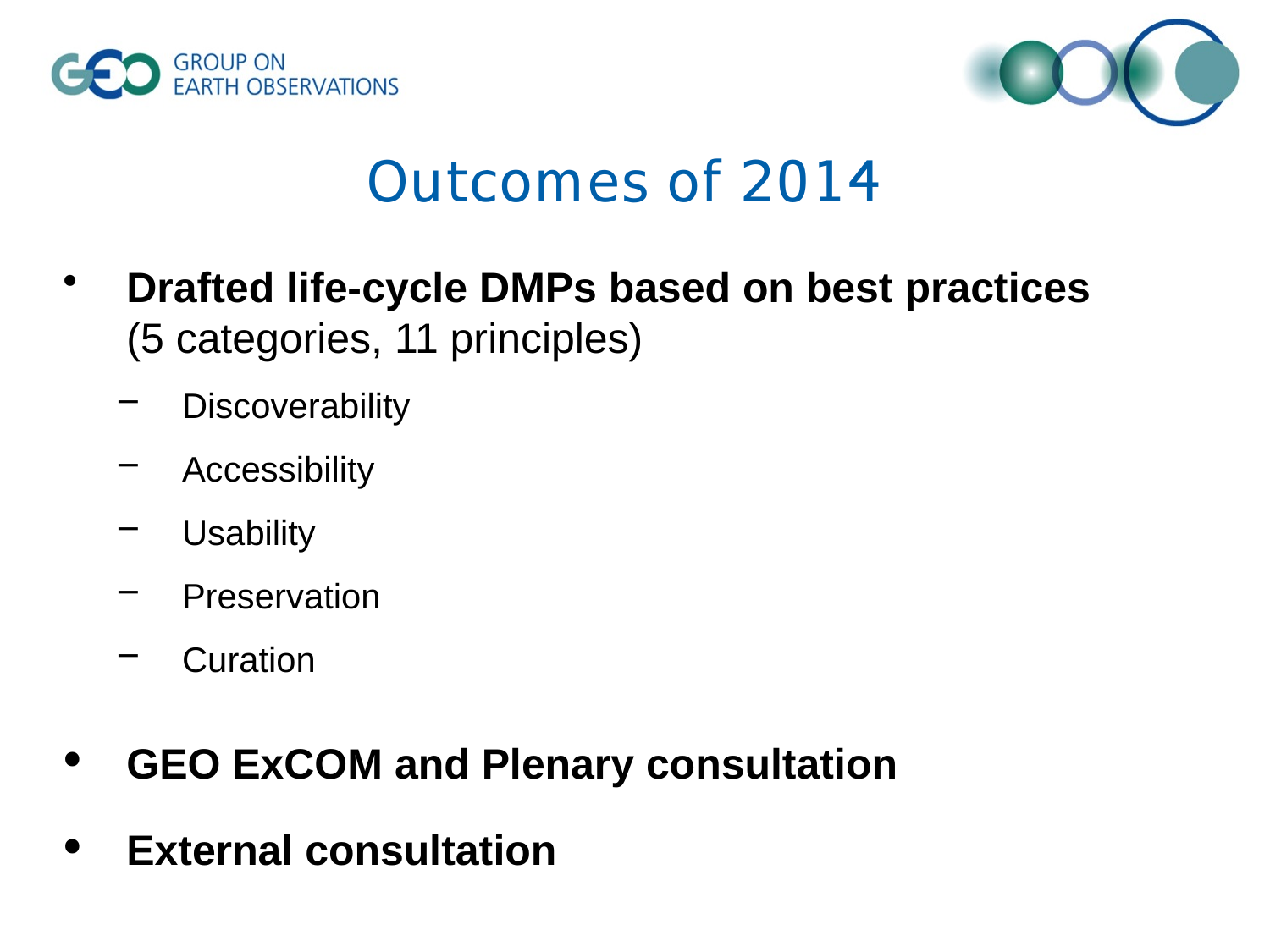

# Outcomes of 2014
Drafted life-cycle DMPs based on best practices      (5 categories, 11 principles)
Discoverability
Accessibility
Usability
Preservation
Curation
GEO ExCOM and Plenary consultation
External consultation